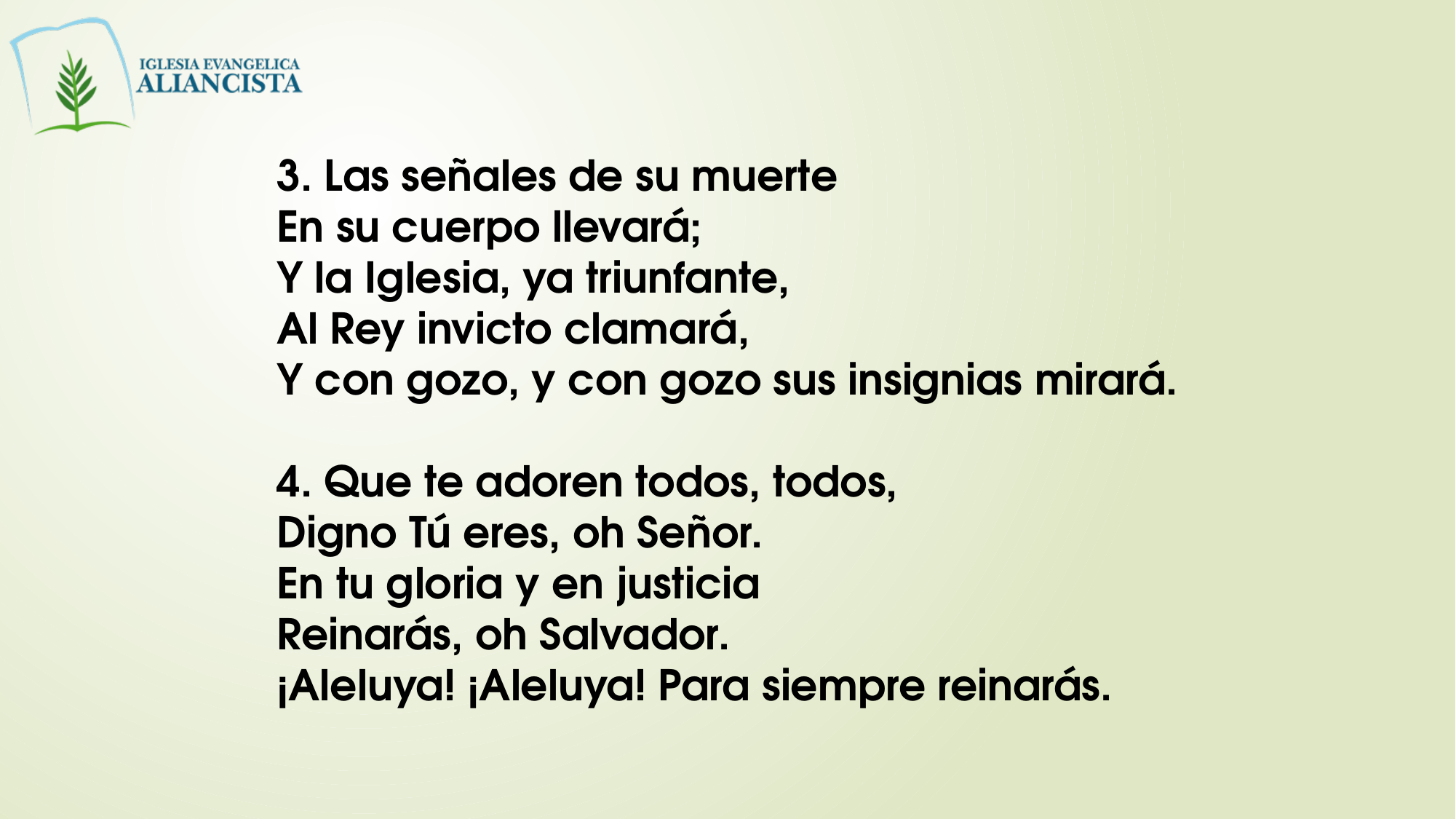

3. Las señales de su muerte
En su cuerpo llevará;
Y la Iglesia, ya triunfante,
Al Rey invicto clamará,
Y con gozo, y con gozo sus insignias mirará.

4. Que te adoren todos, todos,
Digno Tú eres, oh Señor.
En tu gloria y en justicia
Reinarás, oh Salvador.
¡Aleluya! ¡Aleluya! Para siempre reinarás.